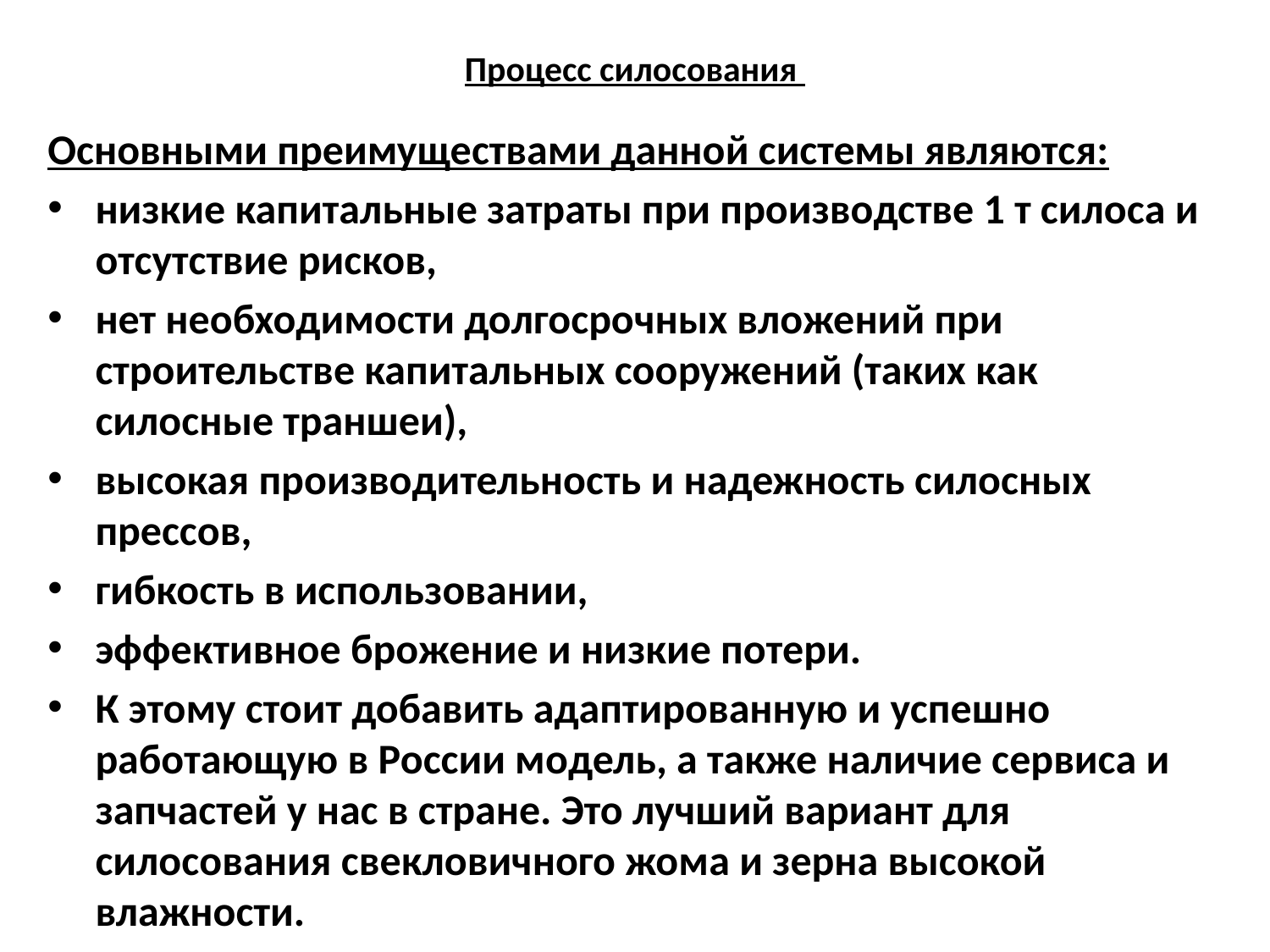

# Процесс силосования
Основными преимуществами данной системы являются:
низкие капитальные затраты при производстве 1 т силоса и отсутствие рисков,
нет необходимости долгосрочных вложений при строительстве капитальных сооружений (таких как силосные траншеи),
высокая производительность и надежность силосных прессов,
гибкость в использовании,
эффективное брожение и низкие потери.
К этому стоит добавить адаптированную и успешно работающую в России модель, а также наличие сервиса и запчастей у нас в стране. Это лучший вариант для силосования свекловичного жома и зерна высокой влажности.